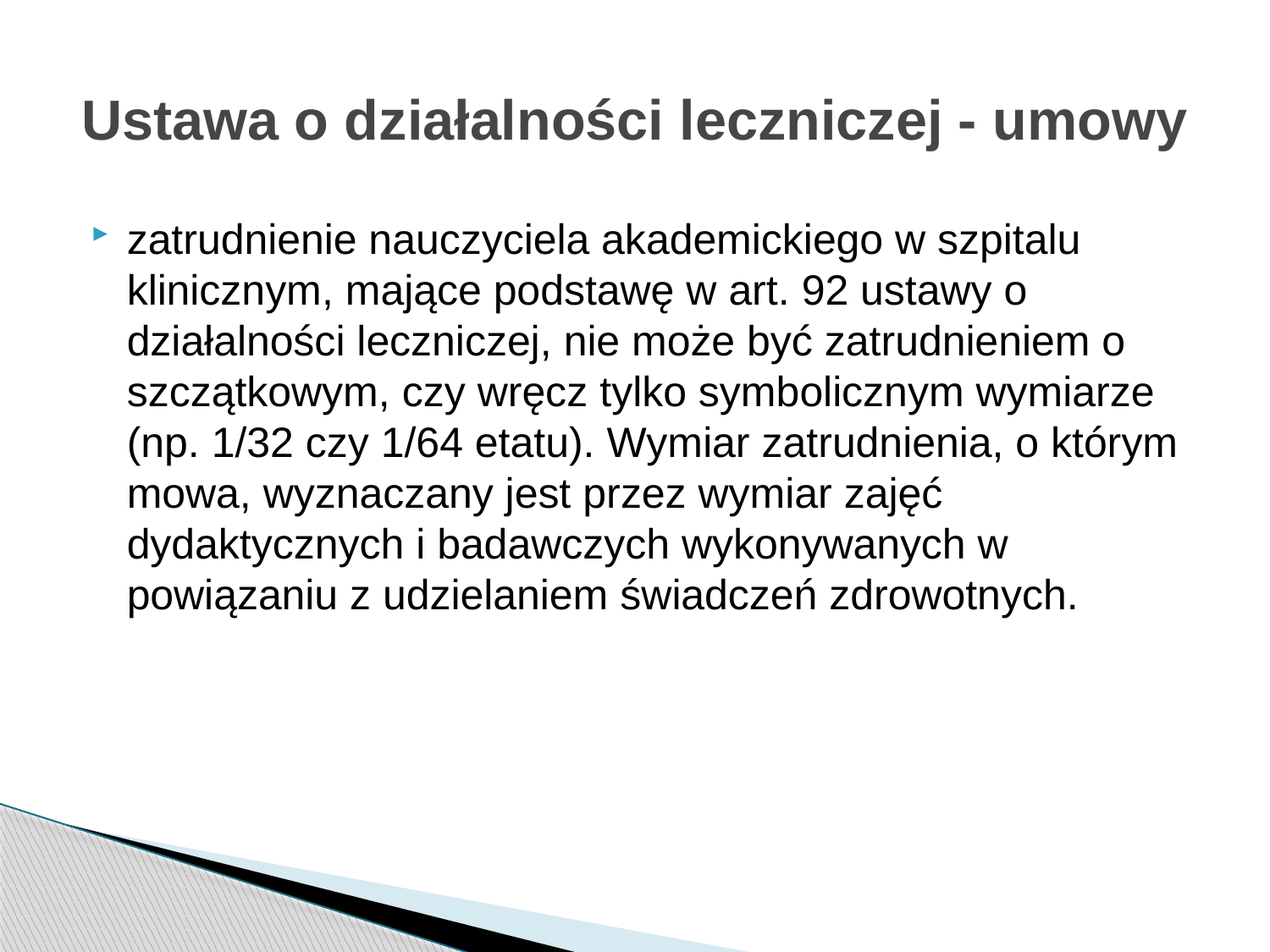

# Ustawa o działalności leczniczej - umowy
zatrudnienie nauczyciela akademickiego w szpitalu klinicznym, mające podstawę w art. 92 ustawy o działalności leczniczej, nie może być zatrudnieniem o szczątkowym, czy wręcz tylko symbolicznym wymiarze (np. 1/32 czy 1/64 etatu). Wymiar zatrudnienia, o którym mowa, wyznaczany jest przez wymiar zajęć dydaktycznych i badawczych wykonywanych w powiązaniu z udzielaniem świadczeń zdrowotnych.